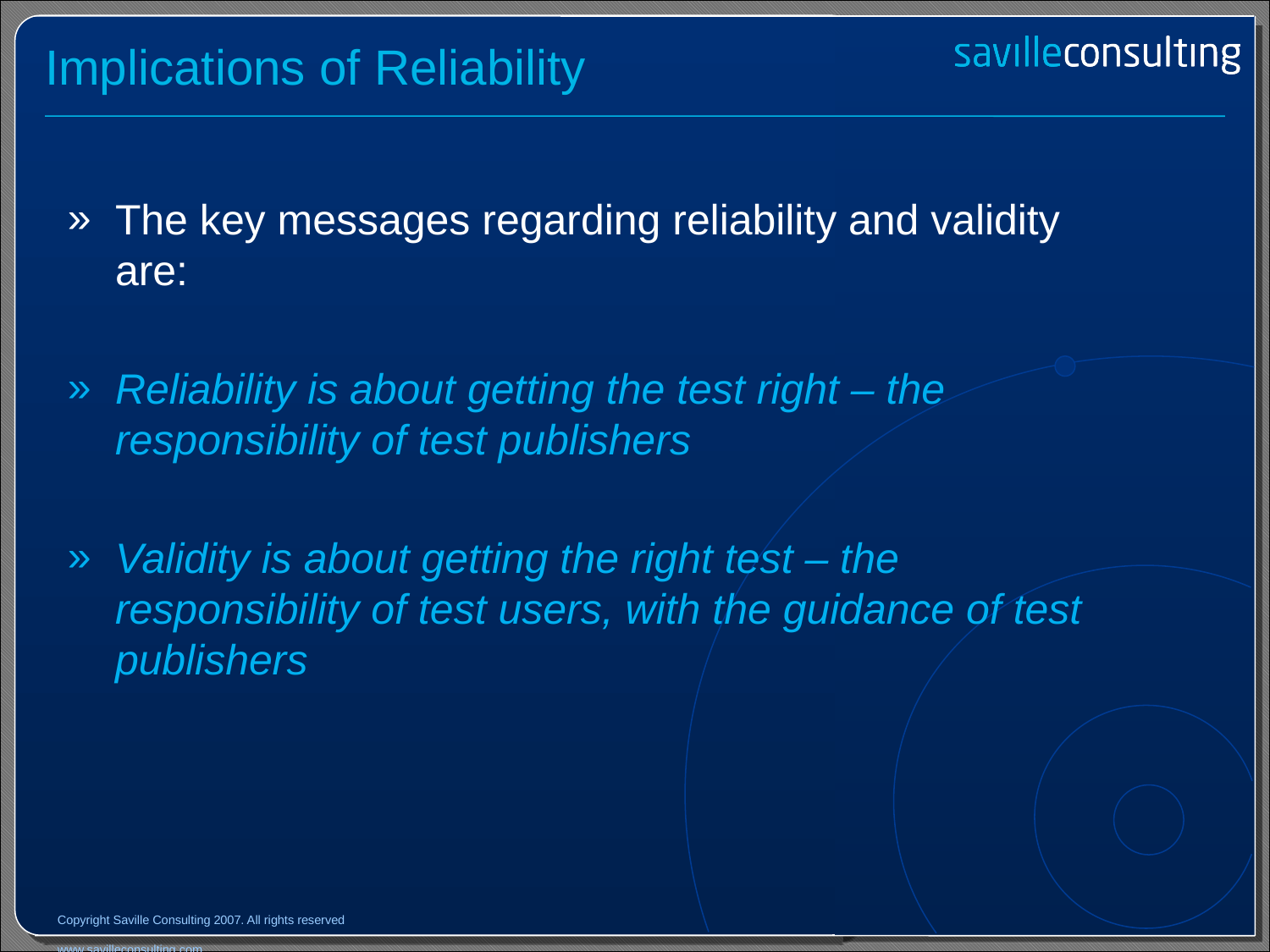

# Implications of Reliability
The key messages regarding reliability and validity are:

Reliability is about getting the test right – the responsibility of test publishers

Validity is about getting the right test – the responsibility of test users, with the guidance of test publishers